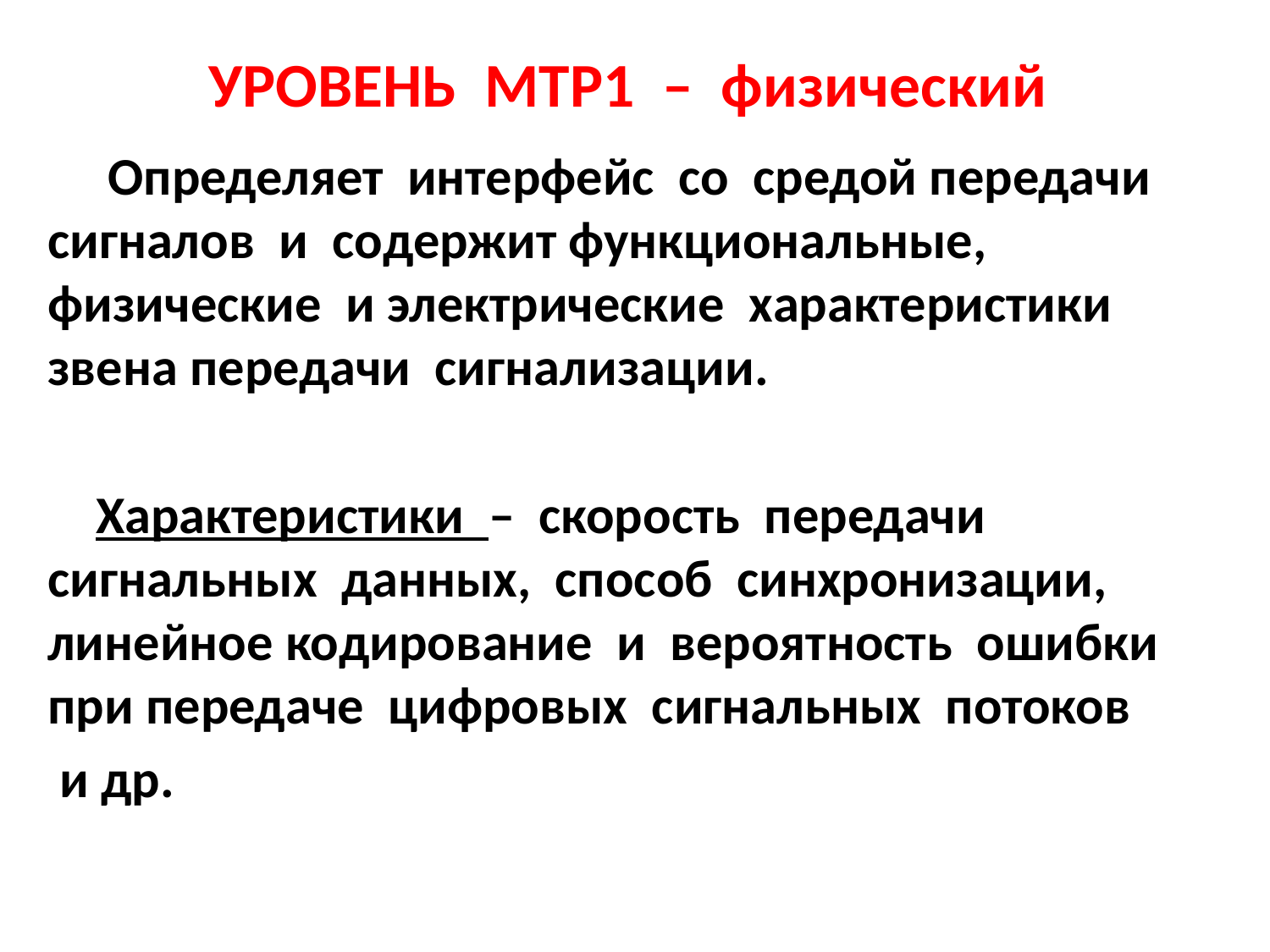

# Уровень  MTP1  –  физический
     Определяет  интерфейс  со  средой передачи  сигналов  и  содержит функциональные,  физические  и электрические  характеристики  звена передачи  сигнализации.

    характеристики  –  скорость  передачи сигнальных  данных,  способ  синхронизации,  линейное кодирование  и  вероятность  ошибки  при передаче  цифровых  сигнальных  потоков
 и др.